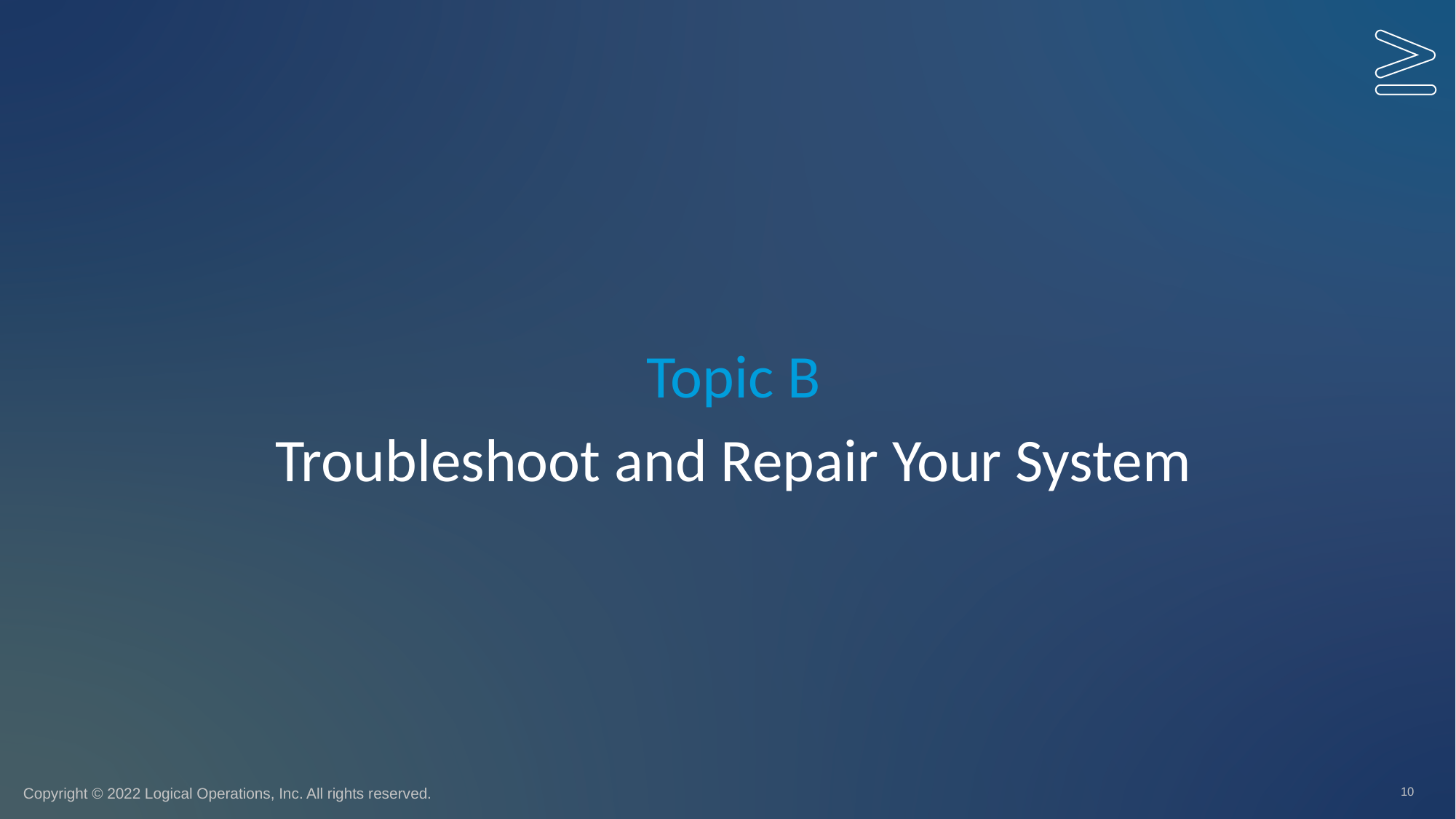

Topic B
# Troubleshoot and Repair Your System
10